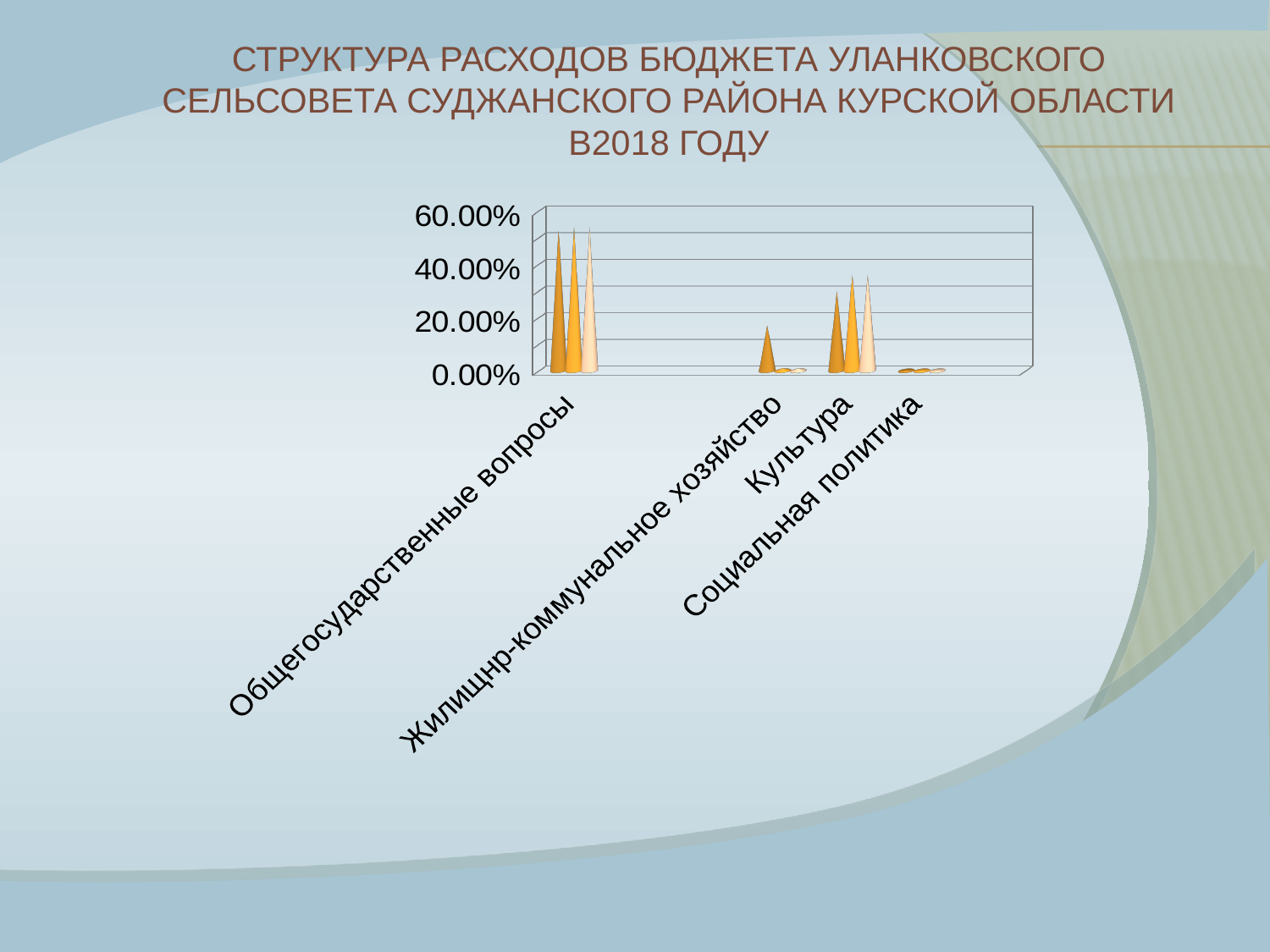

# Структура расходов бюджета УЛАНКОВСКОГО сельсовета Суджанского района Курской области в2018 году

[unsupported chart]